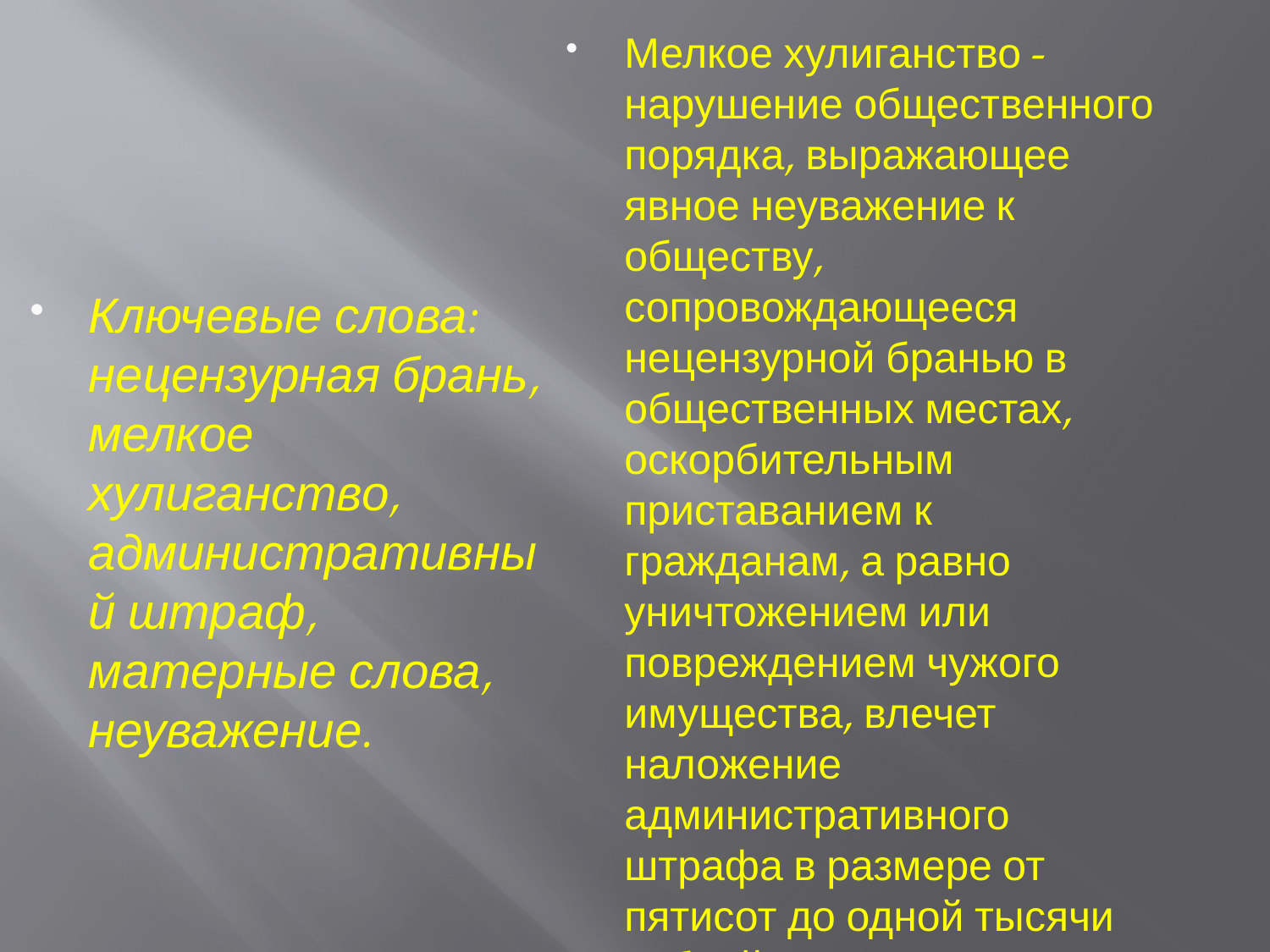

Мелкое хулиганство - нарушение общественного порядка, выражающее явное неуважение к обществу, сопровождающееся нецензурной бранью в общественных местах, оскорбительным приставанием к гражданам, а равно уничтожением или повреждением чужого имущества, влечет наложение административного штрафа в размере от пятисот до одной тысячи рублей или административный арест на срок до пятнадцати суток.
Ключевые слова: нецензурная брань, мелкое хулиганство, административный штраф, матерные слова, неуважение.